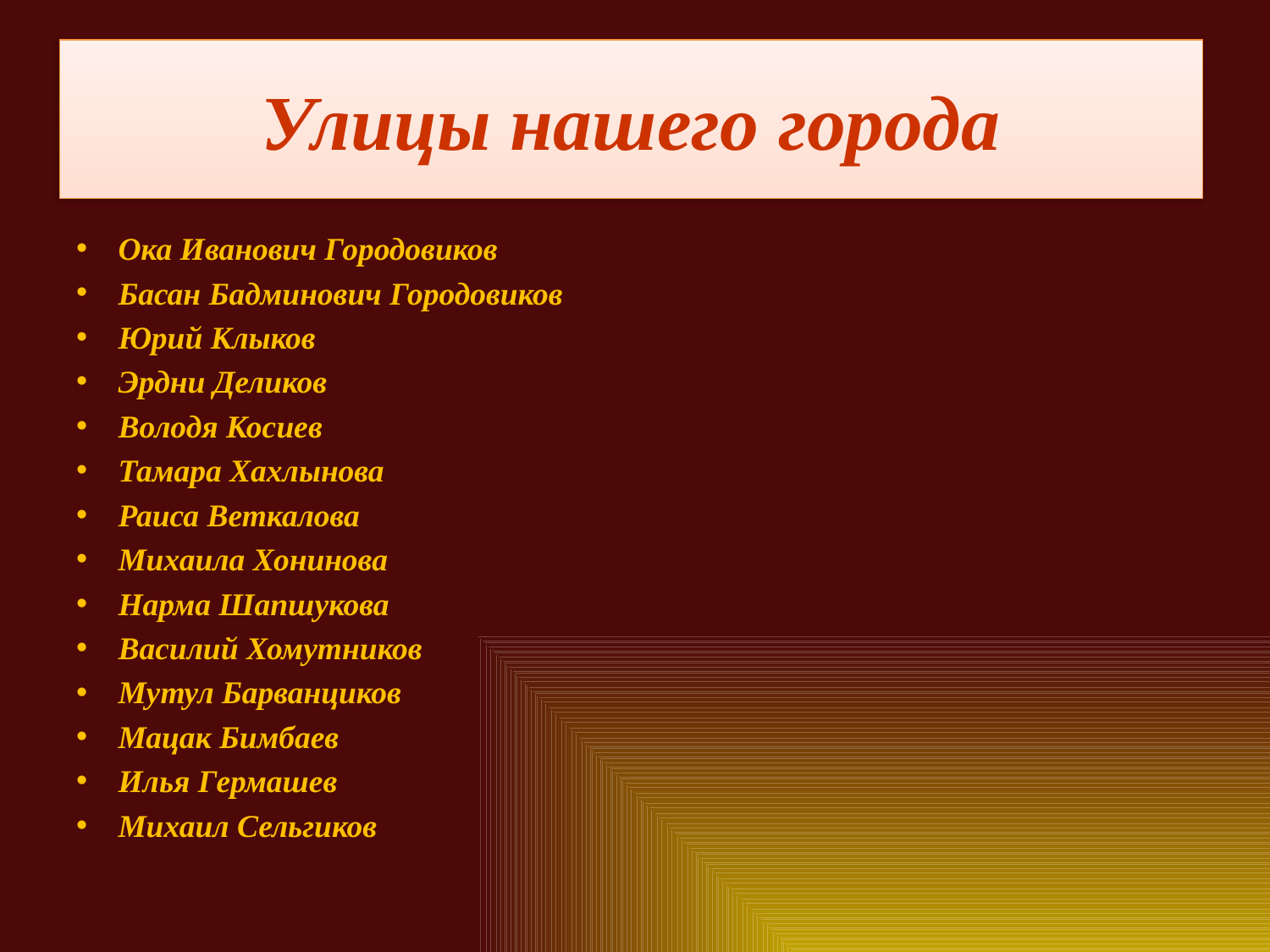

# Улицы нашего города
Ока Иванович Городовиков
Басан Бадминович Городовиков
Юрий Клыков
Эрдни Деликов
Володя Косиев
Тамара Хахлынова
Раиса Веткалова
Михаила Хонинова
Нарма Шапшукова
Василий Хомутников
Мутул Барванциков
Мацак Бимбаев
Илья Гермашев
Михаил Сельгиков